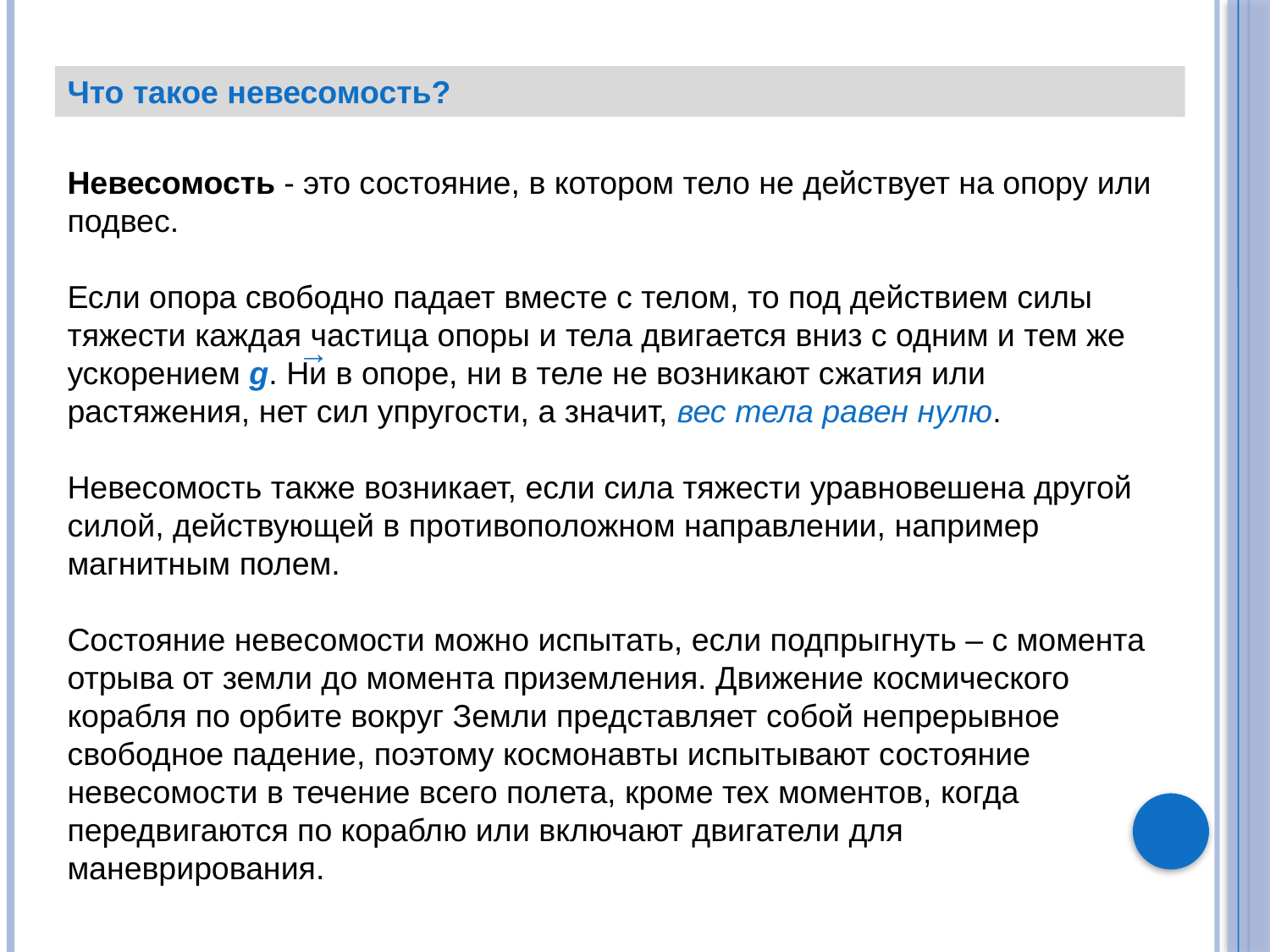

Что такое невесомость?
Невесомость - это состояние, в котором тело не действует на опору или подвес.

Если опора свободно падает вместе с телом, то под действием силы тяжести каждая частица опоры и тела двигается вниз с одним и тем же ускорением g. Ни в опоре, ни в теле не возникают сжатия или растяжения, нет сил упругости, а значит, вес тела равен нулю.

Невесомость также возникает, если сила тяжести уравновешена другой силой, действующей в противоположном направлении, например магнитным полем.

Состояние невесомости можно испытать, если подпрыгнуть – с момента отрыва от земли до момента приземления. Движение космического корабля по орбите вокруг Земли представляет собой непрерывное свободное падение, поэтому космонавты испытывают состояние невесомости в течение всего полета, кроме тех моментов, когда передвигаются по кораблю или включают двигатели для маневрирования.
→